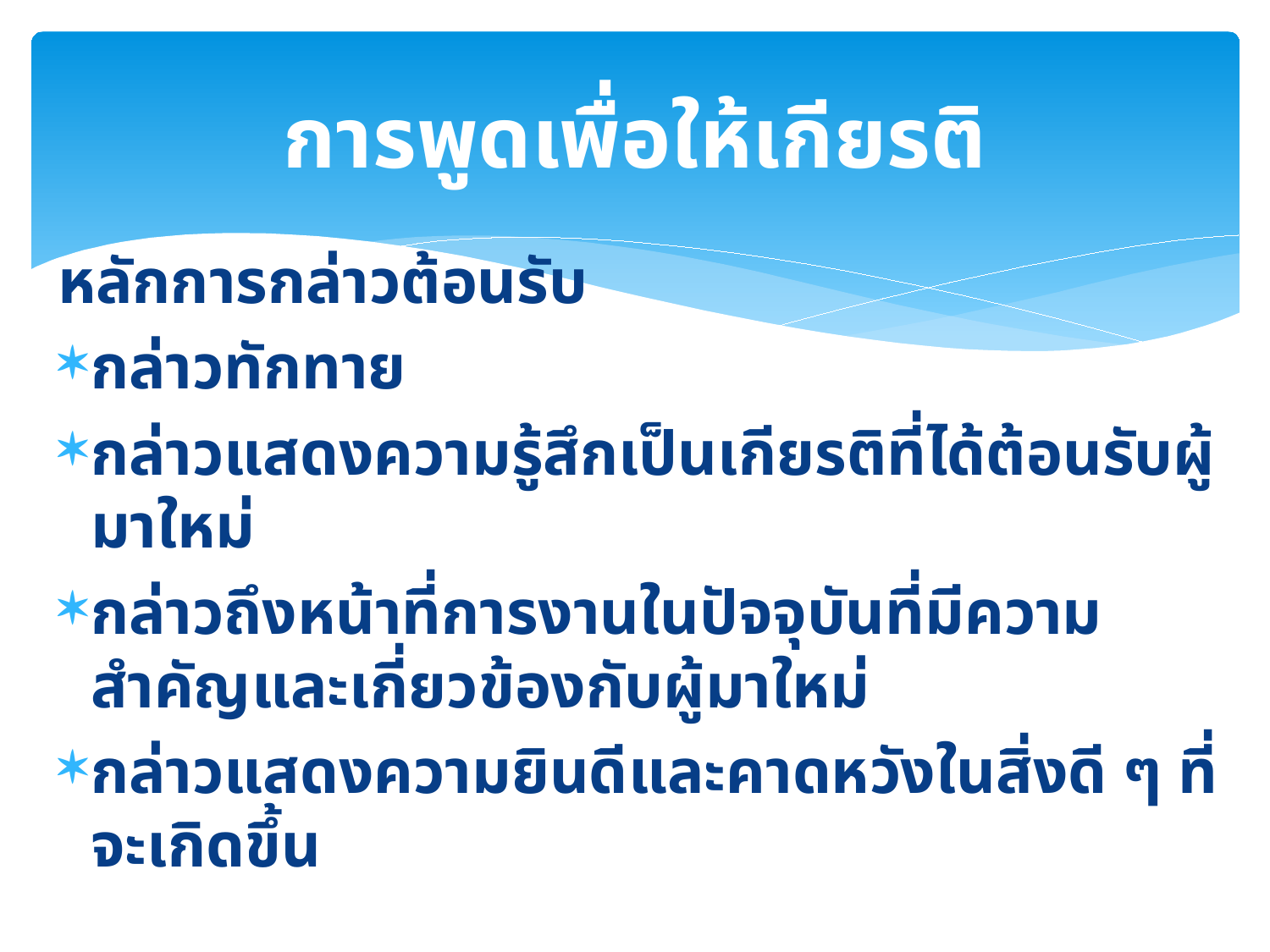

# การพูดเพื่อให้เกียรติ
หลักการกล่าวต้อนรับ
กล่าวทักทาย
กล่าวแสดงความรู้สึกเป็นเกียรติที่ได้ต้อนรับผู้มาใหม่
กล่าวถึงหน้าที่การงานในปัจจุบันที่มีความสำคัญและเกี่ยวข้องกับผู้มาใหม่
กล่าวแสดงความยินดีและคาดหวังในสิ่งดี ๆ ที่จะเกิดขึ้น